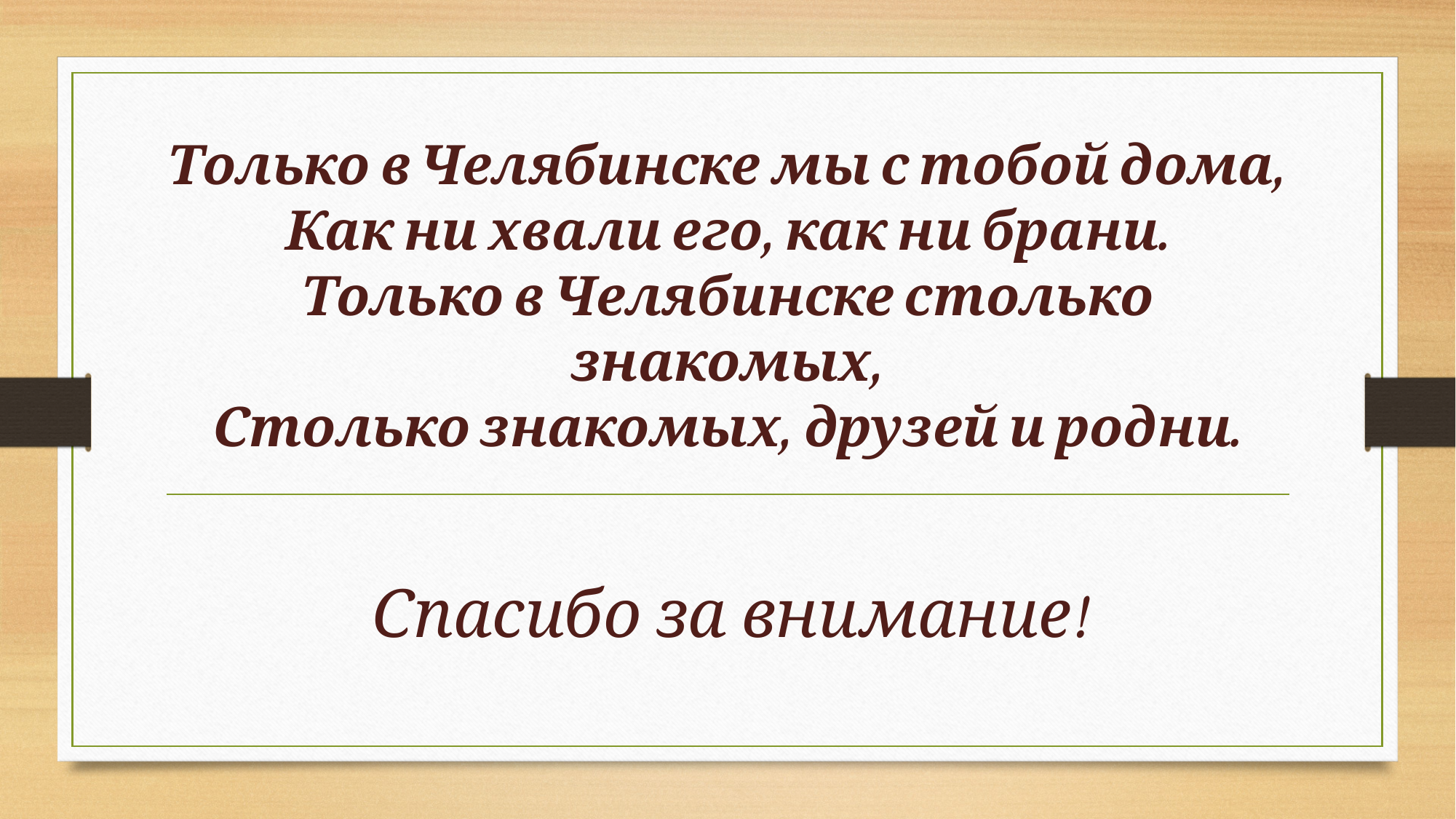

# Только в Челябинске мы с тобой дома, Как ни хвали его, как ни брани. Только в Челябинске столько знакомых, Столько знакомых, друзей и родни.
Спасибо за внимание!